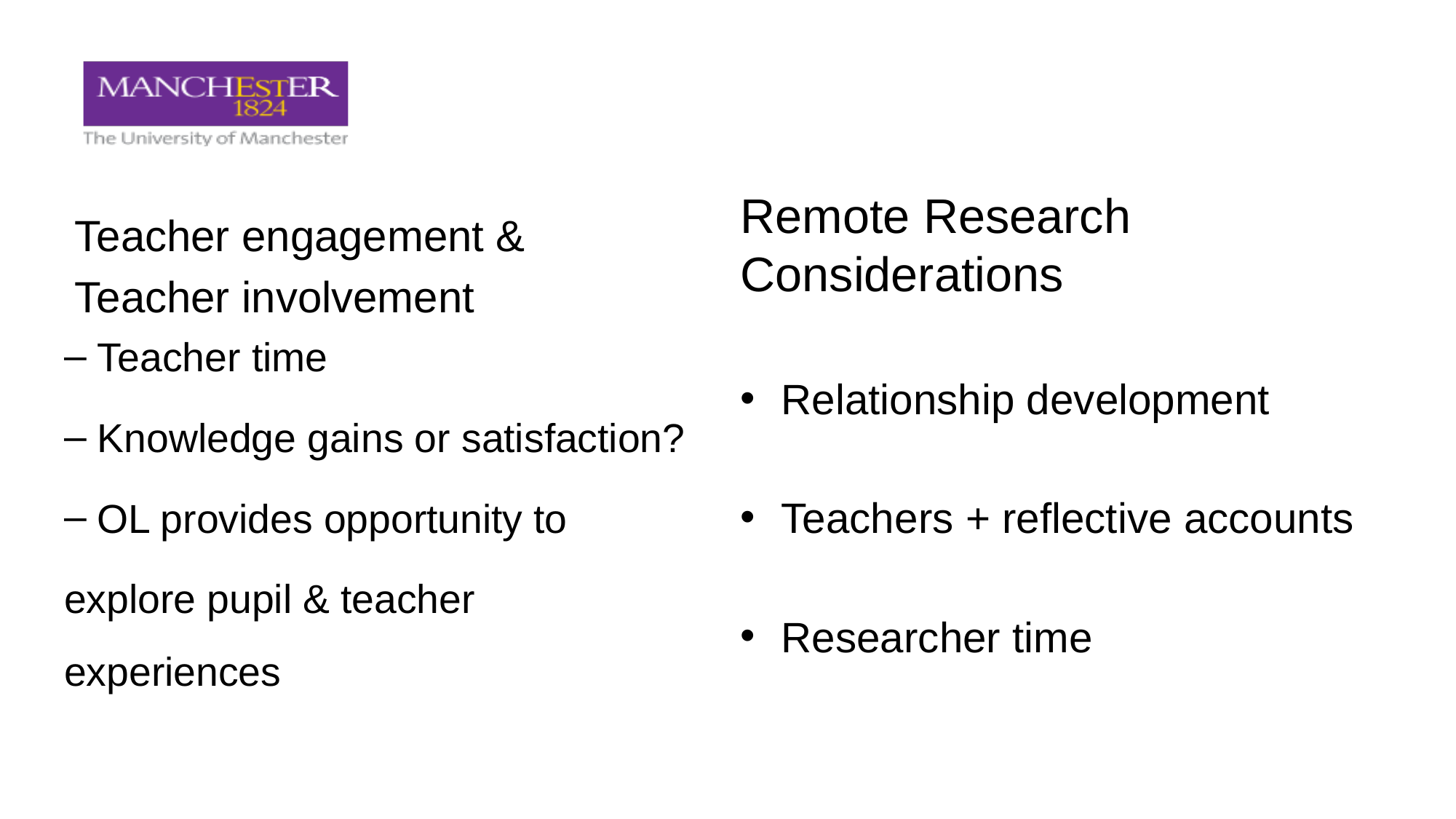

Teacher engagement &
Teacher involvement

Remote Research Considerations
Teacher time
Knowledge gains or satisfaction?
OL provides opportunity to
explore pupil & teacher experiences

Relationship development

Teachers + reflective accounts

Researcher time